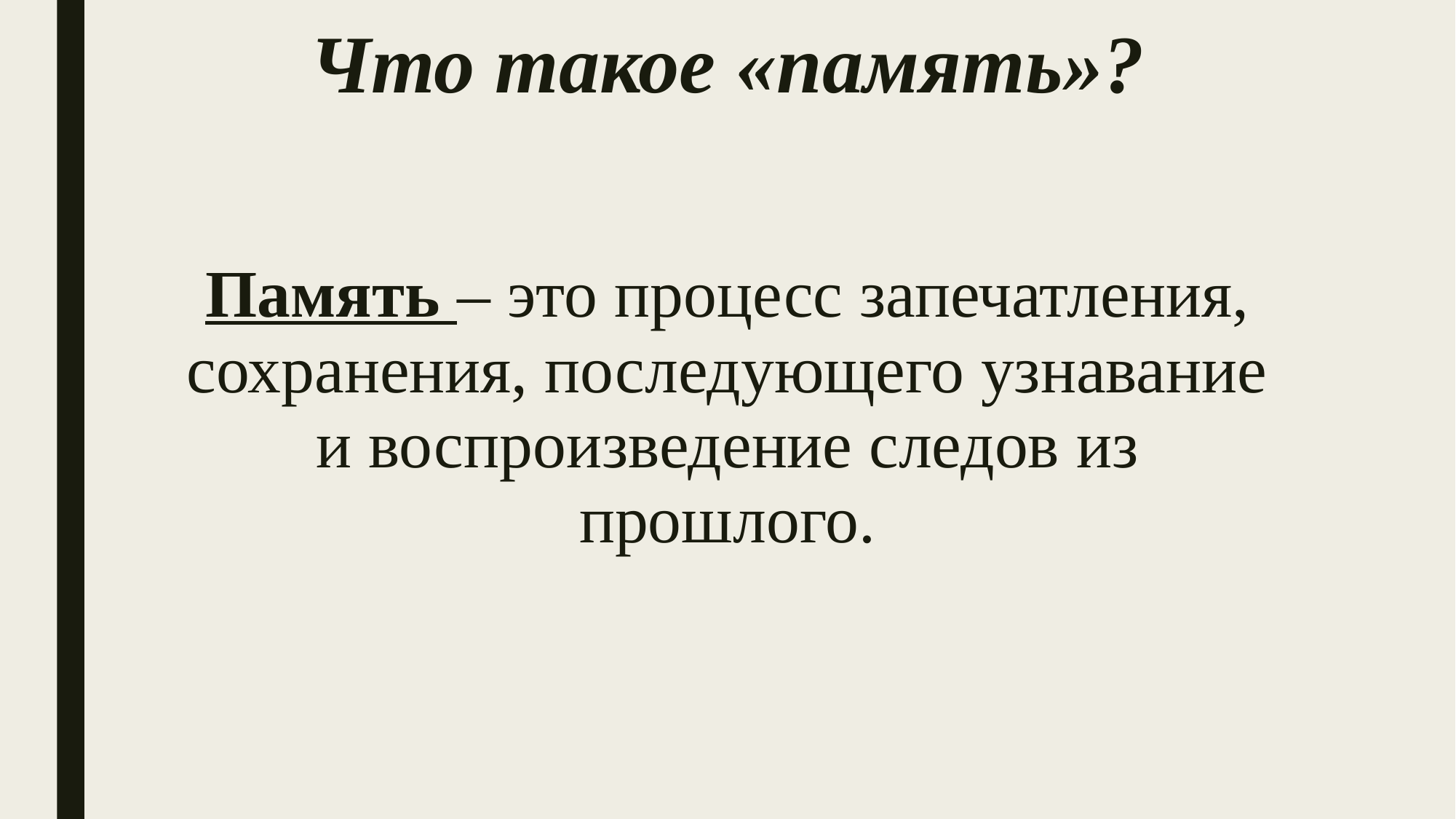

# Что такое «память»?
Память – это процесс запечатления, сохранения, последующего узнавание и воспроизведение следов из прошлого.